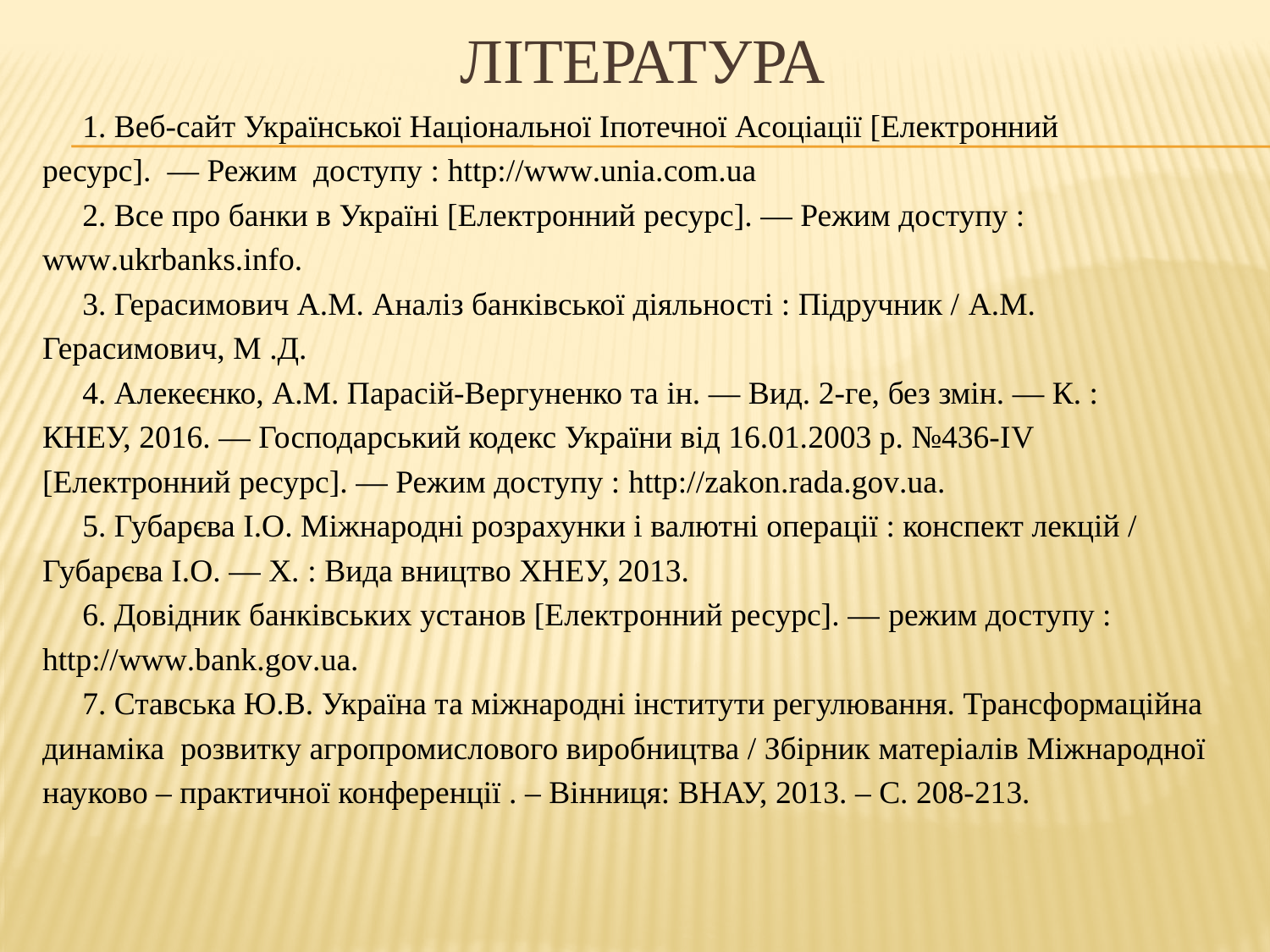

# Література
     1. Веб-сайт Української Національної Іпотечної Асоціації [Електронний
ресурс].  — Режим  доступу : http://www.unia.com.ua
     2. Все про банки в Україні [Електронний ресурс]. — Режим доступу :
www.ukrbanks.info.
     3. Герасимович А.М. Аналіз банківської діяльності : Підручник / A.M.
Герасимович, М .Д.
     4. Алекеєнко, А.М. Парасій-Вергуненко та ін. — Вид. 2-ге, без змін. — К. :
КНЕУ, 2016. — Господарський кодекс України від 16.01.2003 р. №436-ІV
[Електронний ресурс]. — Режим доступу : http://zakon.rada.gov.ua.
     5. Губарєва І.О. Міжнародні розрахунки і валютні операції : конспект лекцій /
Губарєва І.О. — Х. : Вида вництво ХНЕУ, 2013.
     6. Довідник банківських установ [Електронний ресурс]. — режим доступу :
http://www.bank.gov.ua.
     7. Ставська Ю.В. Україна та міжнародні інститути регулювання. Трансформаційна
динаміка  розвитку агропромислового виробництва / Збірник матеріалів Міжнародної
науково – практичної конференції . – Вінниця: ВНАУ, 2013. – С. 208-213.